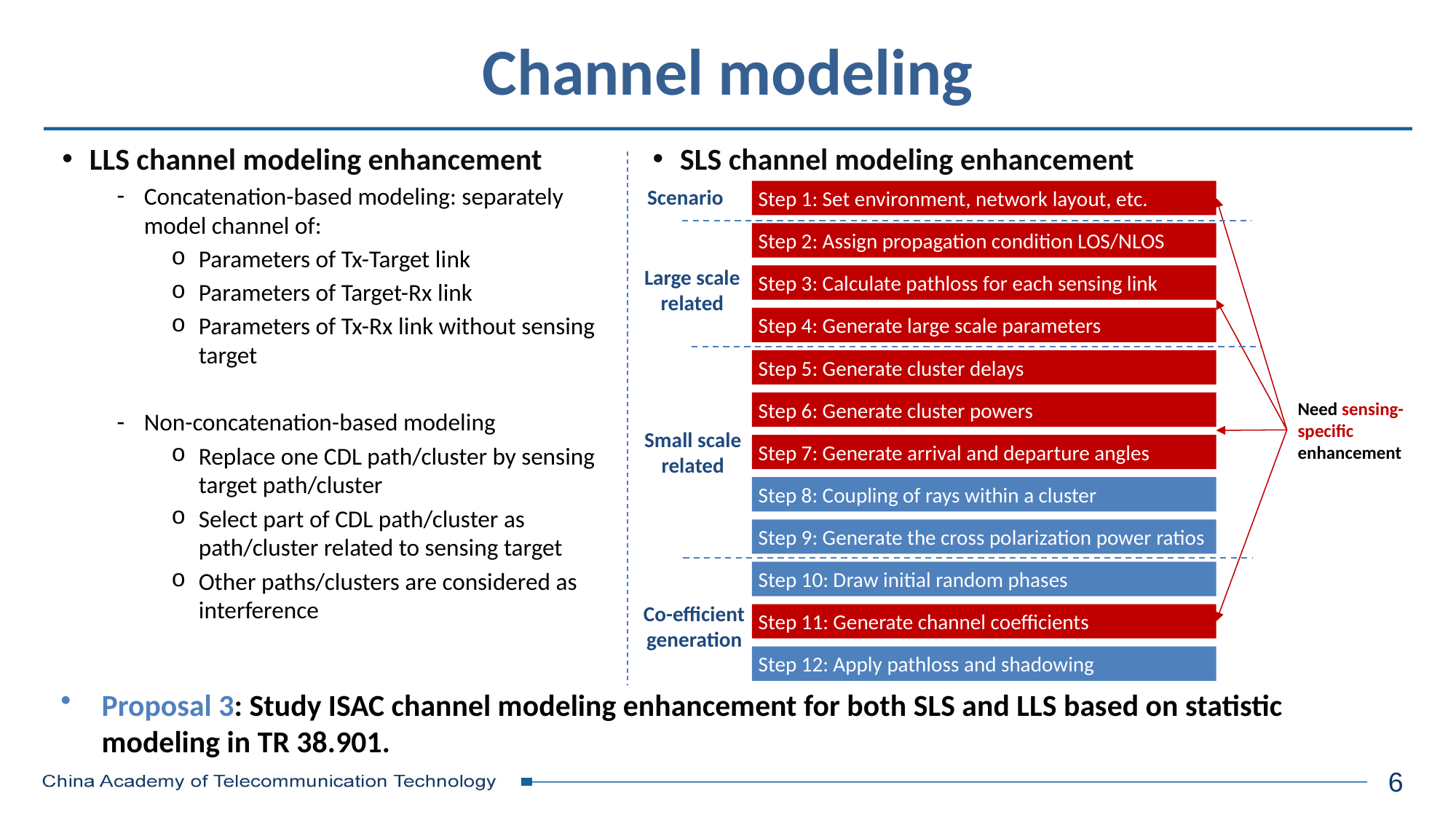

# Channel modeling
LLS channel modeling enhancement
Concatenation-based modeling: separately model channel of:
Parameters of Tx-Target link
Parameters of Target-Rx link
Parameters of Tx-Rx link without sensing target

Non-concatenation-based modeling
Replace one CDL path/cluster by sensing target path/cluster
Select part of CDL path/cluster as path/cluster related to sensing target
Other paths/clusters are considered as interference

SLS channel modeling enhancement

Scenario
Step 1: Set environment, network layout, etc.
Step 2: Assign propagation condition LOS/NLOS
Large scale related
Step 3: Calculate pathloss for each sensing link
Step 4: Generate large scale parameters
Step 5: Generate cluster delays
Need sensing-specific enhancement
Step 6: Generate cluster powers
Small scale related
Step 7: Generate arrival and departure angles
Step 8: Coupling of rays within a cluster
Step 9: Generate the cross polarization power ratios
Step 10: Draw initial random phases
Co-efficient generation
Step 11: Generate channel coefficients
Step 12: Apply pathloss and shadowing
Proposal 3: Study ISAC channel modeling enhancement for both SLS and LLS based on statistic modeling in TR 38.901.
6